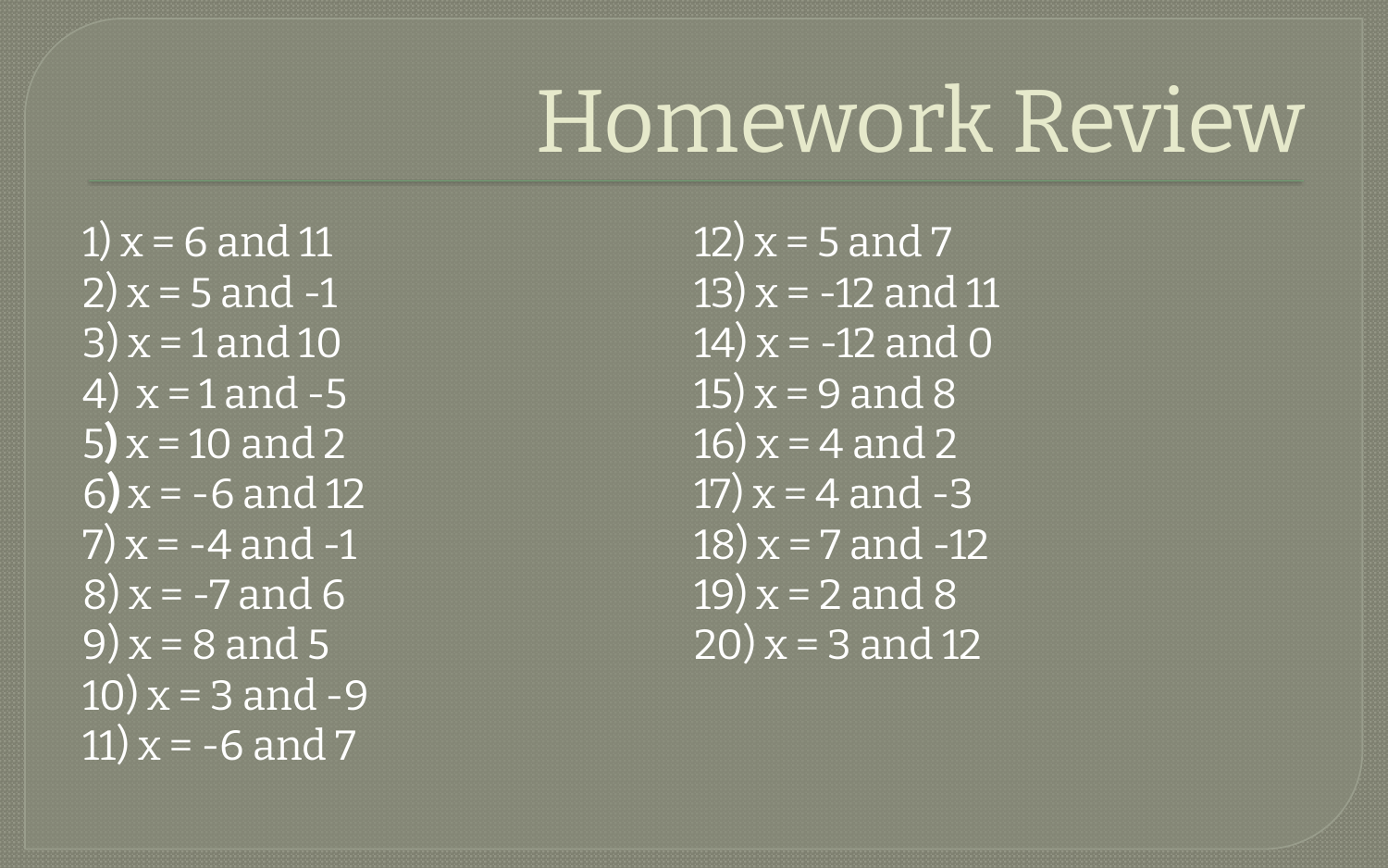

# Homework Review
1) x = 6 and 11
2) x = 5 and -1
3) x = 1 and 10
4)  x = 1 and -5
5) x = 10 and 2
6) x = -6 and 12
7) x = -4 and -1
8) x = -7 and 6
9) x = 8 and 5
10) x = 3 and -9
11) x = -6 and 7
12) x = 5 and 7
13) x = -12 and 11
14) x = -12 and 0
15) x = 9 and 8
16) x = 4 and 2
17) x = 4 and -3
18) x = 7 and -12
19) x = 2 and 8
20) x = 3 and 12